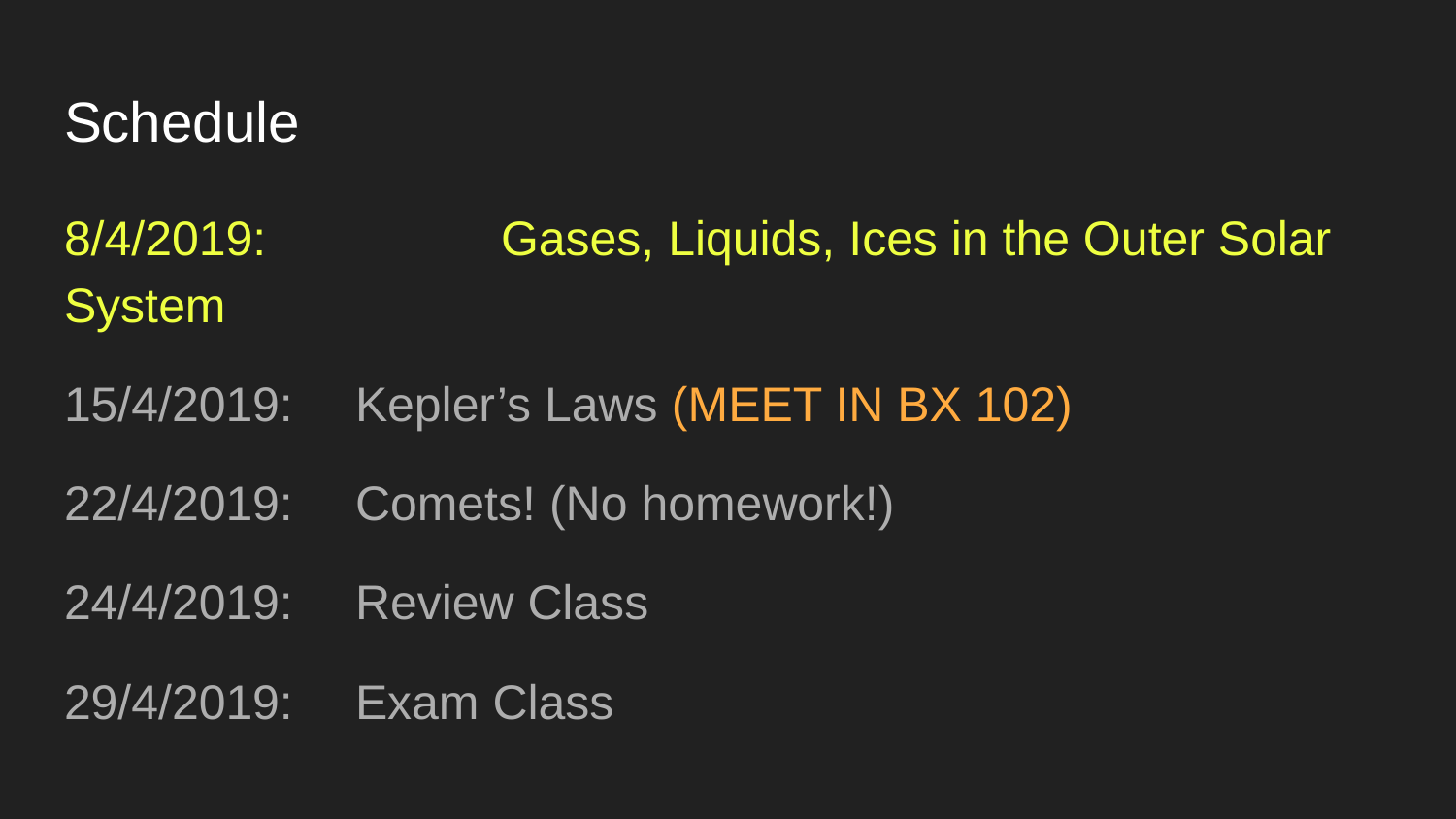

# Schedule
8/4/2019:		Gases, Liquids, Ices in the Outer Solar System
15/4/2019:	Kepler’s Laws (MEET IN BX 102)
22/4/2019:	Comets! (No homework!)
24/4/2019:	Review Class
29/4/2019:	Exam Class